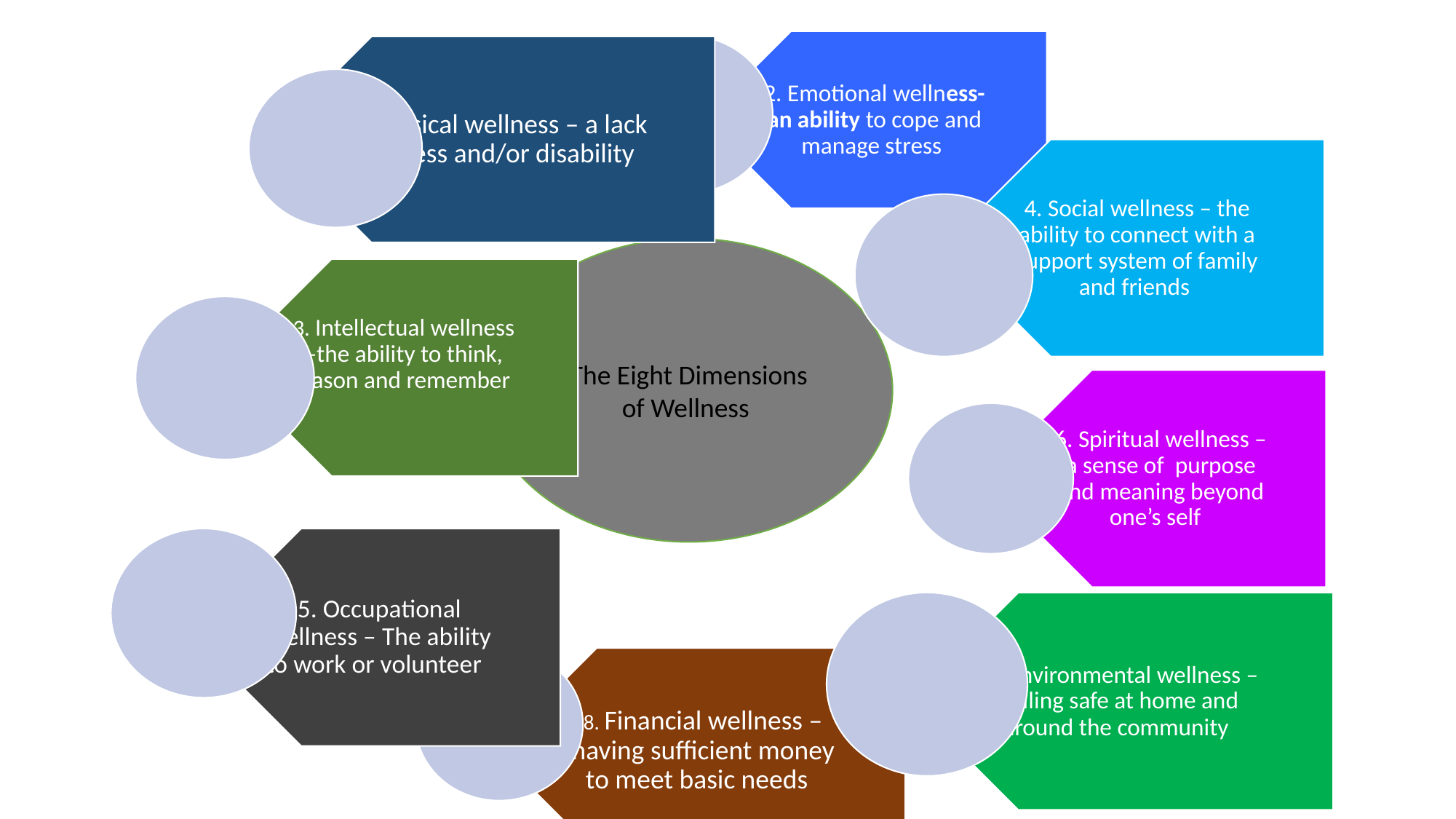

2. Emotional wellness- an ability to cope and manage stress
1. Physical wellness – a lack of illness and/or disability
4. Social wellness – the ability to connect with a support system of family and friends
The Eight Dimensions of Wellness
3. Intellectual wellness –the ability to think, reason and remember
6. Spiritual wellness – a sense of  purpose and meaning beyond one’s self
5. Occupational wellness – The ability to work or volunteer
7. Environmental wellness – felling safe at home and around the community
8. Financial wellness – having sufficient money to meet basic needs